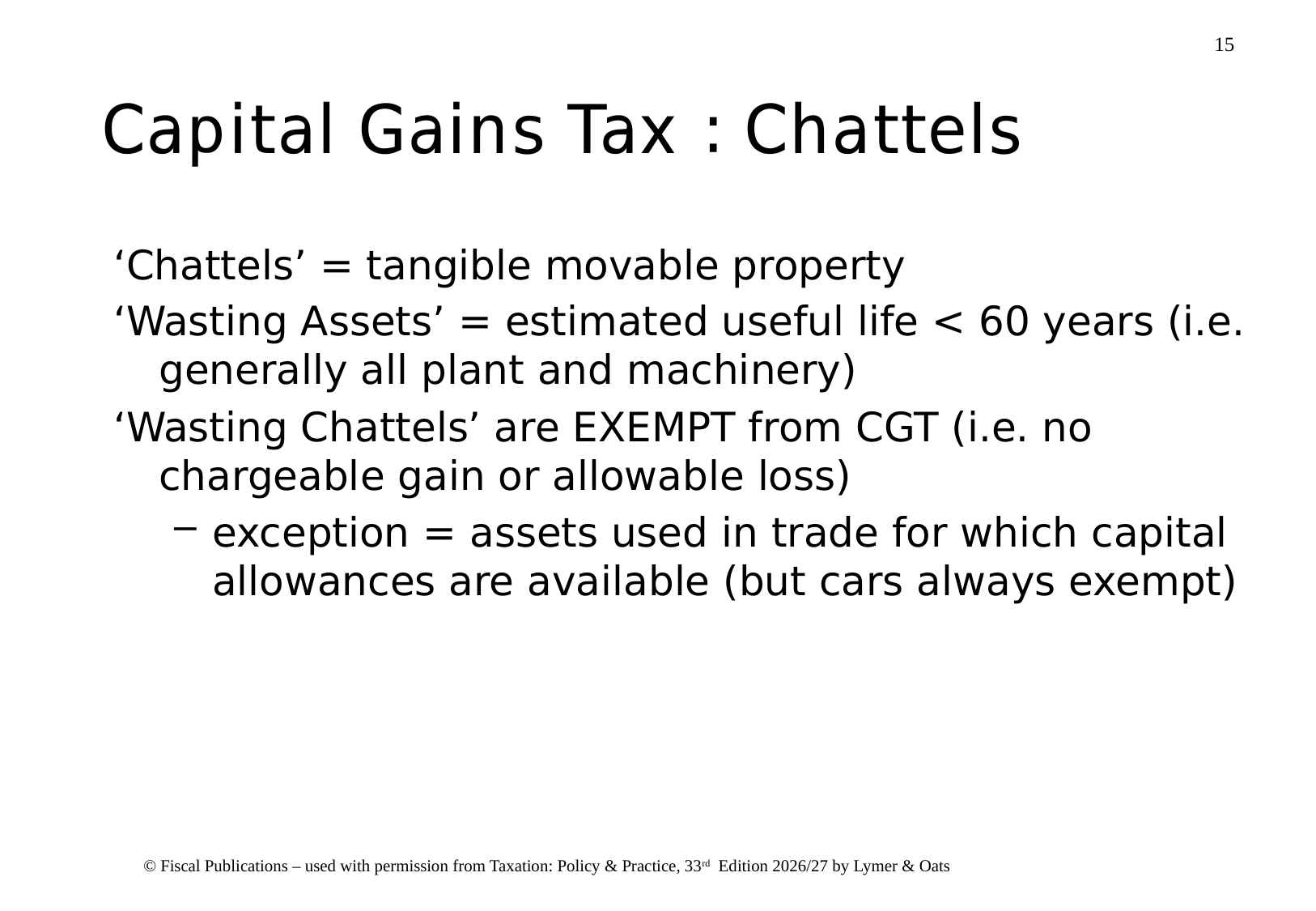

# Capital Gains Tax : Chattels
‘Chattels’ = tangible movable property
‘Wasting Assets’ = estimated useful life < 60 years (i.e. generally all plant and machinery)
‘Wasting Chattels’ are EXEMPT from CGT (i.e. no chargeable gain or allowable loss)
exception = assets used in trade for which capital allowances are available (but cars always exempt)